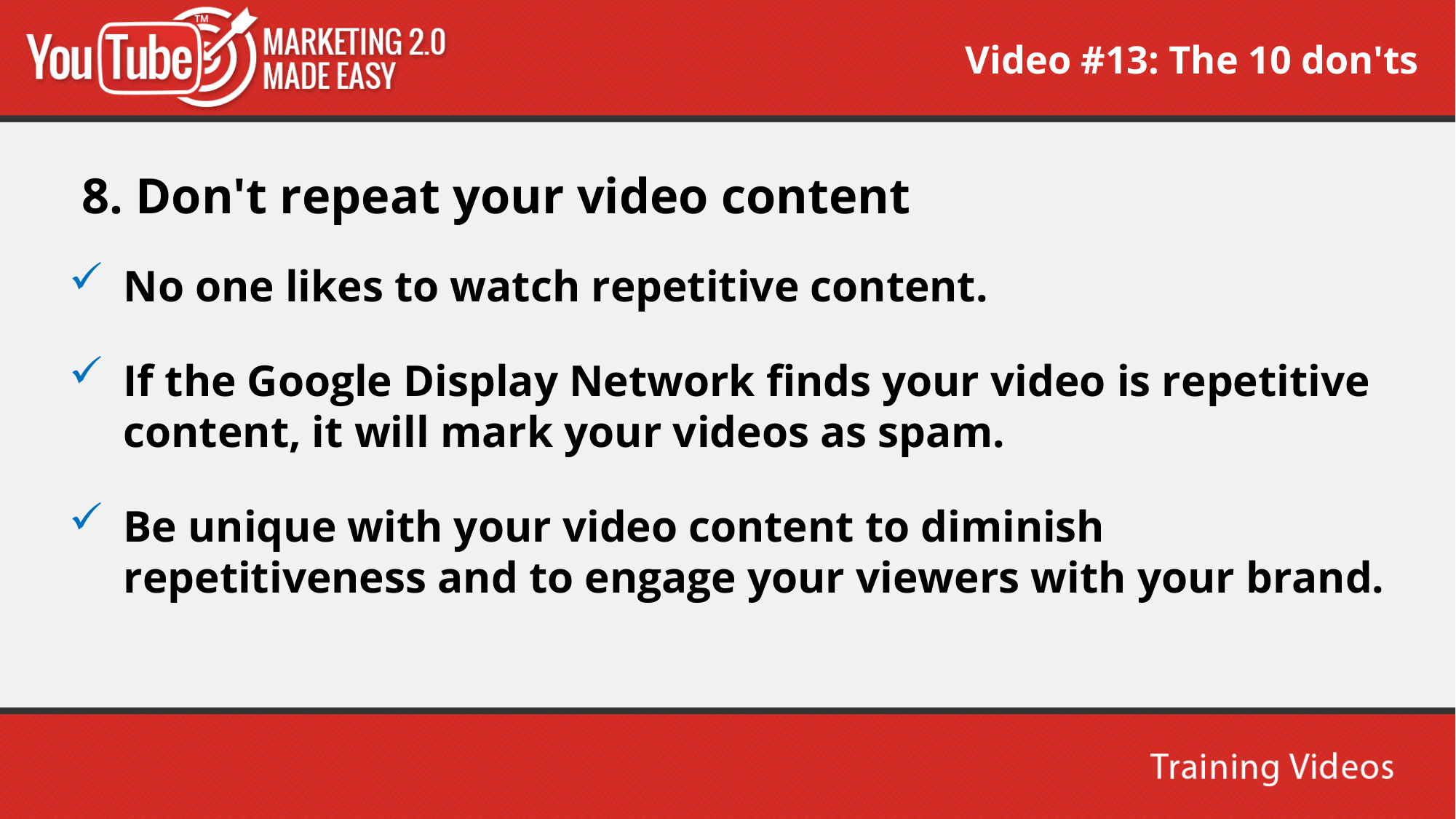

Video #13: The 10 don'ts
 8. Don't repeat your video content
No one likes to watch repetitive content.
If the Google Display Network finds your video is repetitive content, it will mark your videos as spam.
Be unique with your video content to diminish repetitiveness and to engage your viewers with your brand.